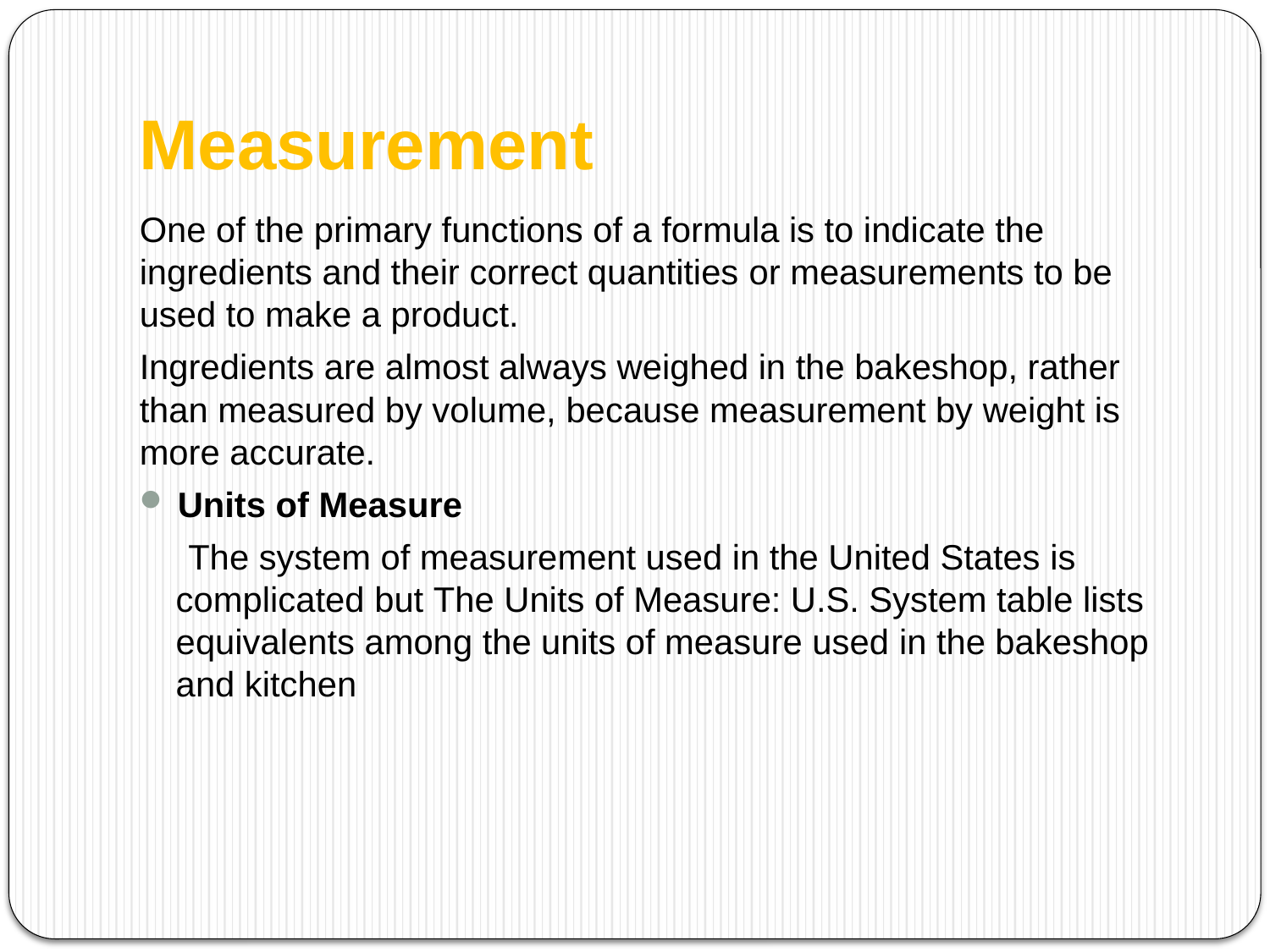

# Measurement
One of the primary functions of a formula is to indicate the ingredients and their correct quantities or measurements to be used to make a product.
Ingredients are almost always weighed in the bakeshop, rather than measured by volume, because measurement by weight is more accurate.
Units of Measure
     The system of measurement used in the United States is complicated but The Units of Measure: U.S. System table lists equivalents among the units of measure used in the bakeshop and kitchen